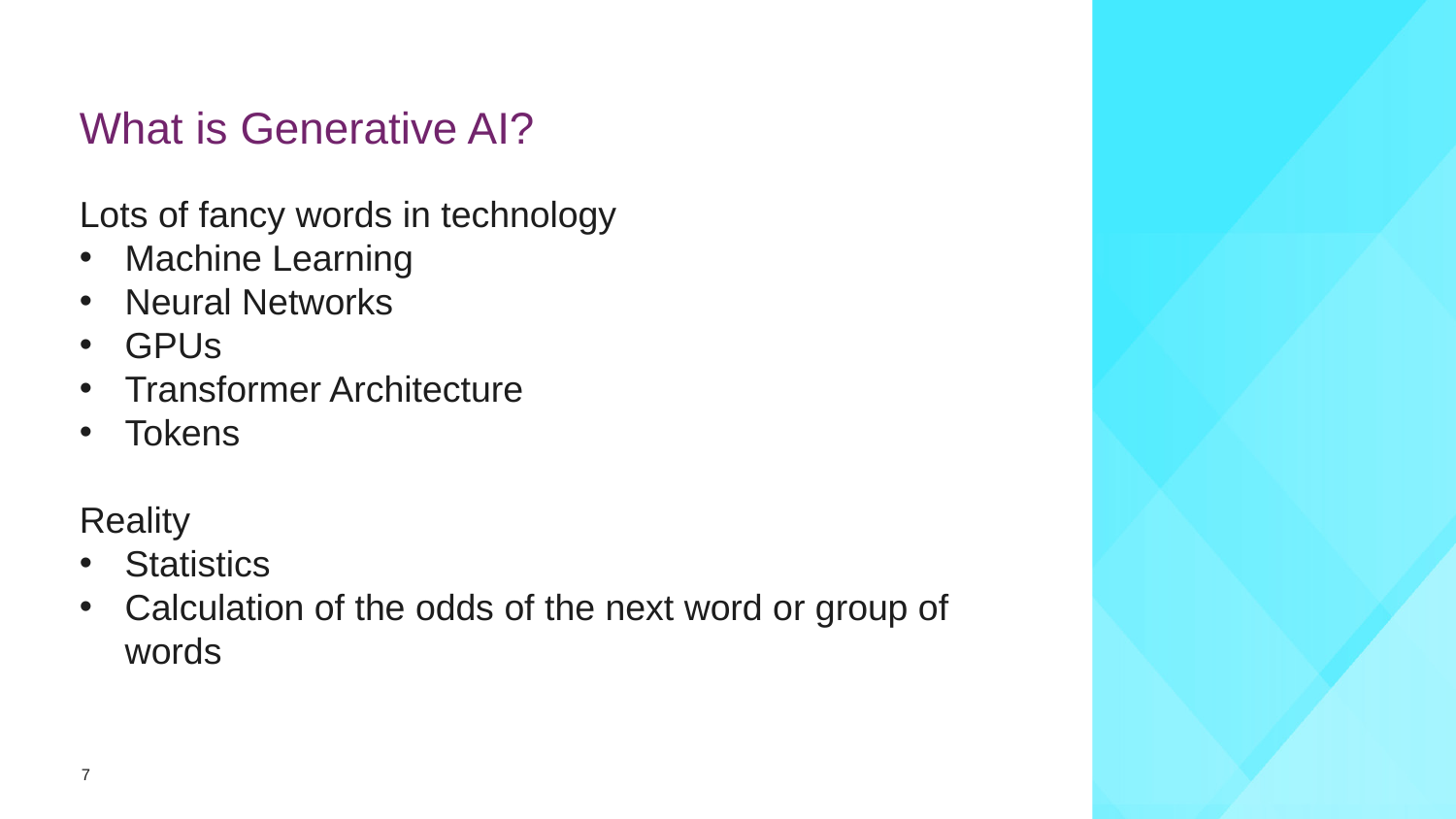

# What is Generative AI?
Lots of fancy words in technology
Machine Learning
Neural Networks
GPUs
Transformer Architecture
Tokens

Reality
Statistics
Calculation of the odds of the next word or group of words

7